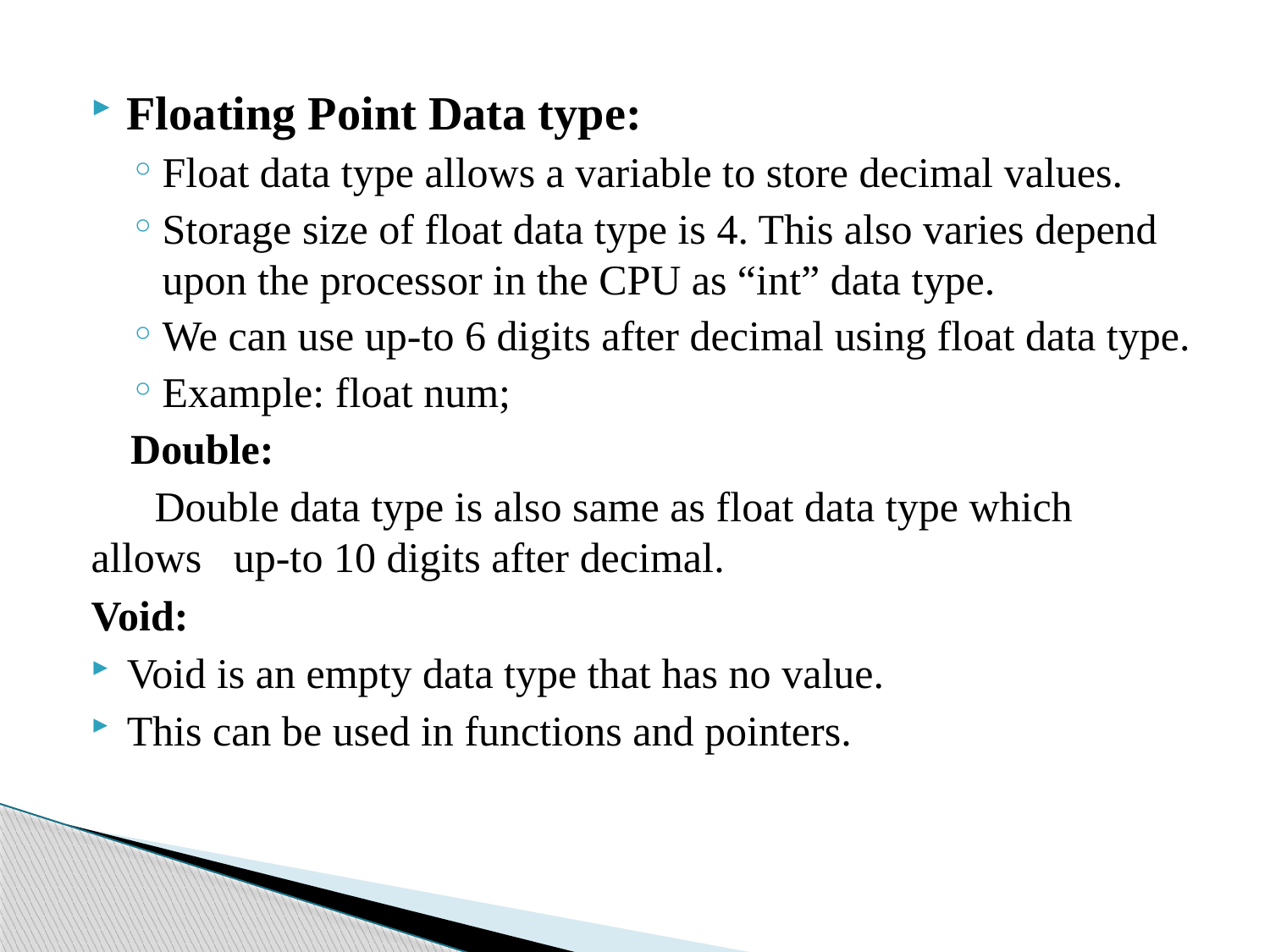

Floating Point Data type:
Float data type allows a variable to store decimal values.
Storage size of float data type is 4. This also varies depend upon the processor in the CPU as “int” data type.
We can use up-to 6 digits after decimal using float data type.
Example: float num;
Double:
      Double data type is also same as float data type which allows   up-to 10 digits after decimal.
Void:
Void is an empty data type that has no value.
This can be used in functions and pointers.